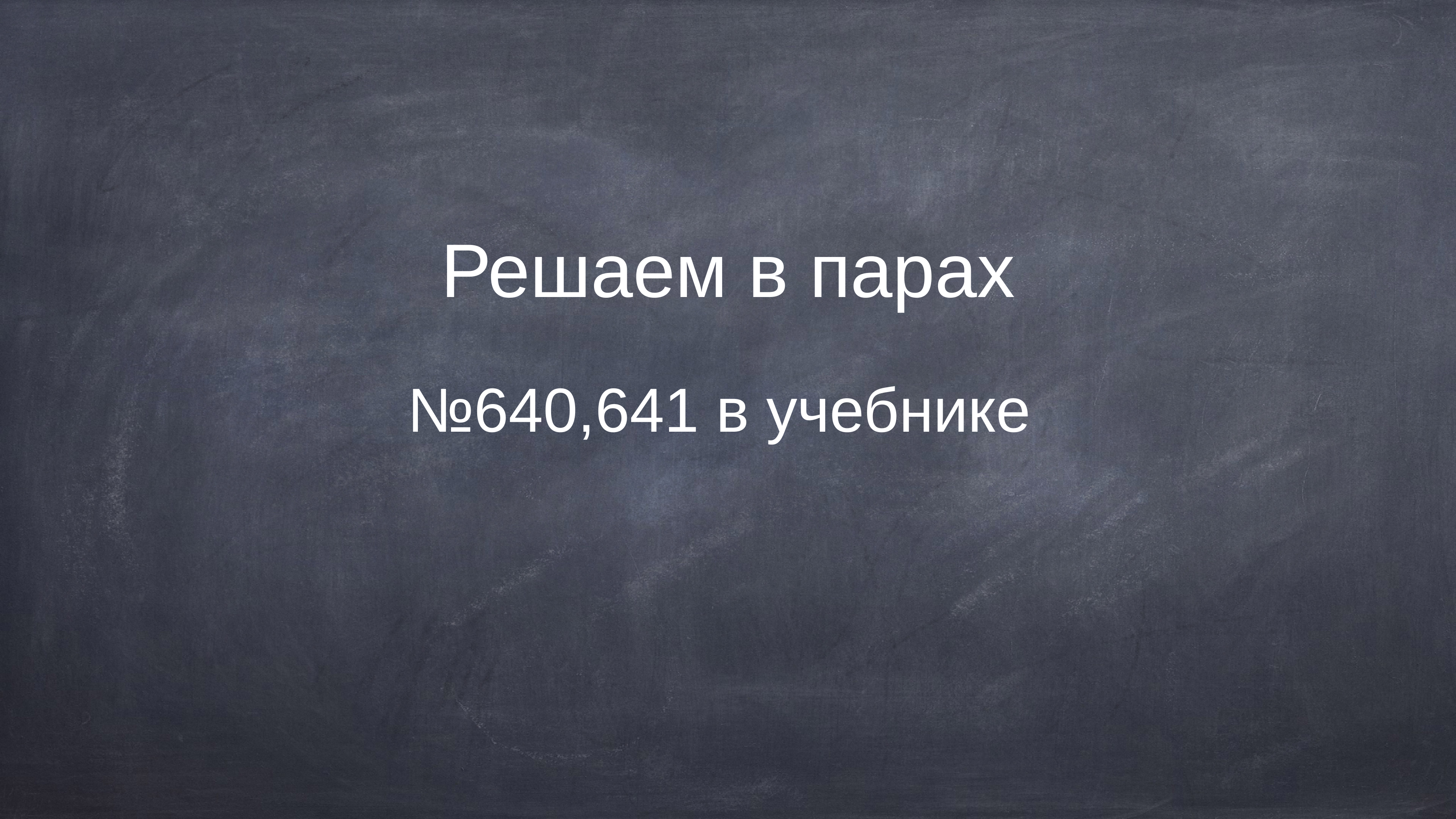

# Решаем в парах
№640,641 в учебнике